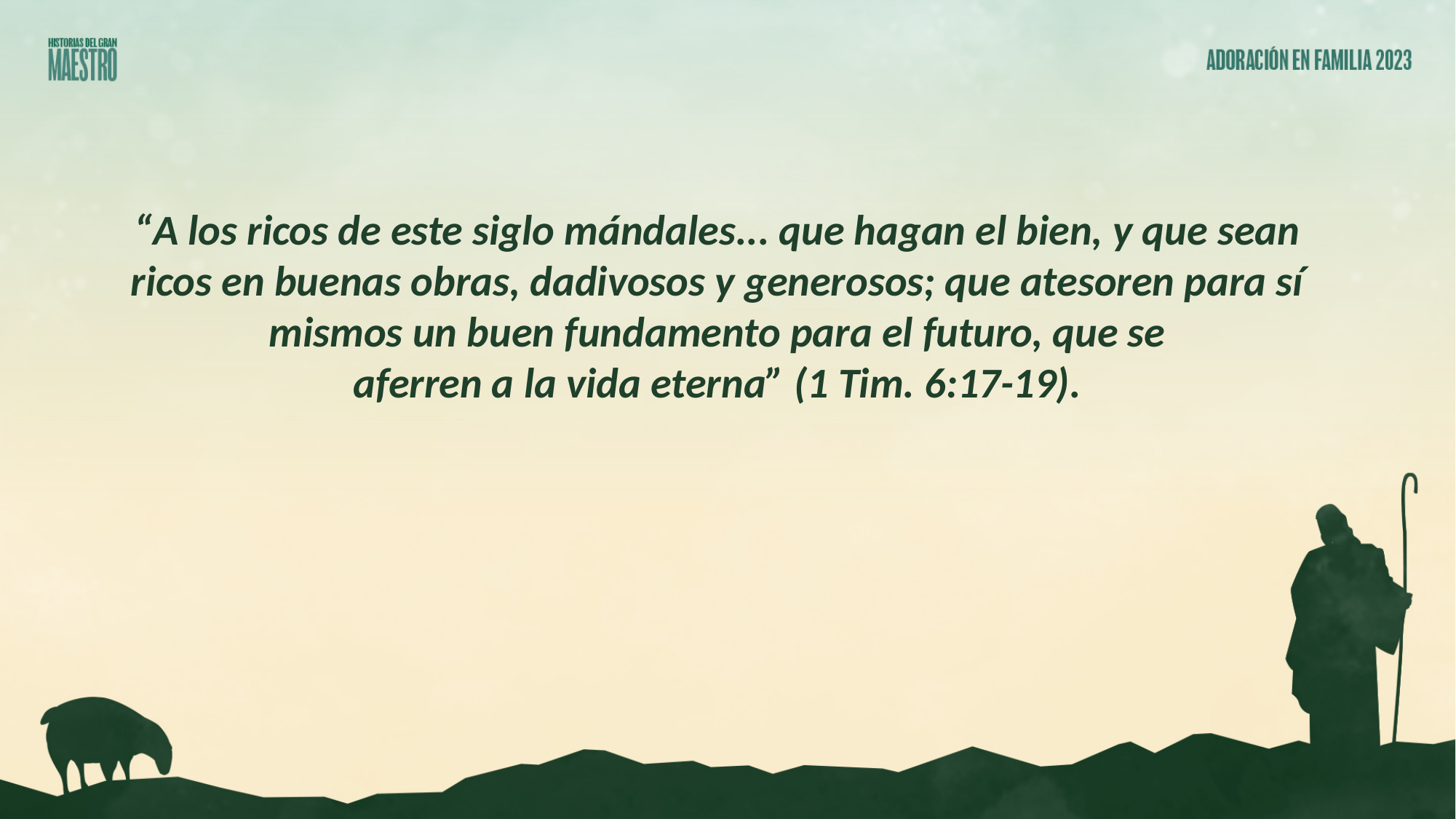

“A los ricos de este siglo mándales... que hagan el bien, y que sean ricos en buenas obras, dadivosos y generosos; que atesoren para sí mismos un buen fundamento para el futuro, que se
aferren a la vida eterna” (1 Tim. 6:17-19).